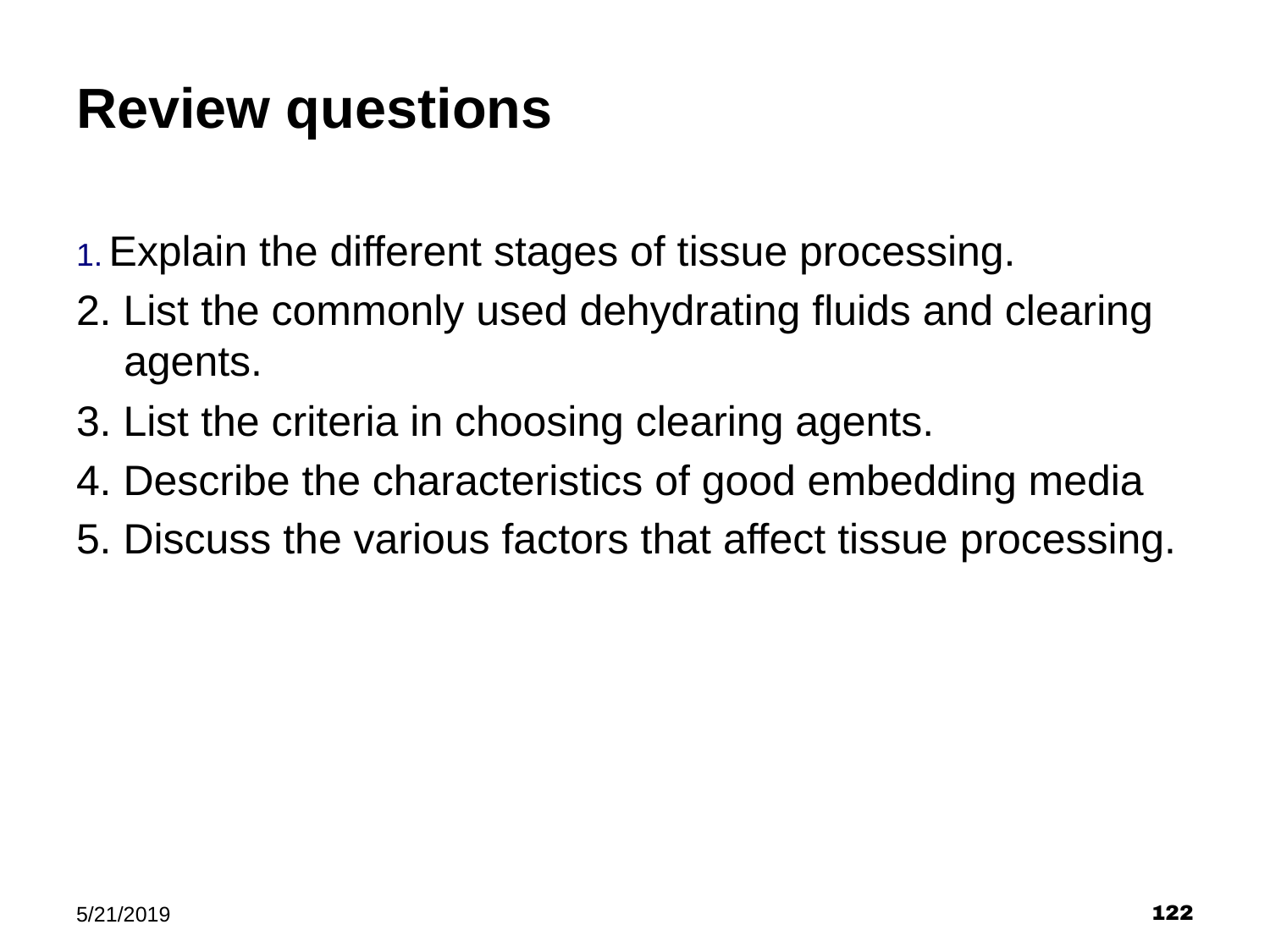

# Review questions

Explain the different stages of tissue processing.
2. List the commonly used dehydrating fluids and clearing agents.
3. List the criteria in choosing clearing agents.
4. Describe the characteristics of good embedding media
5. Discuss the various factors that affect tissue processing.

5/21/2019
122